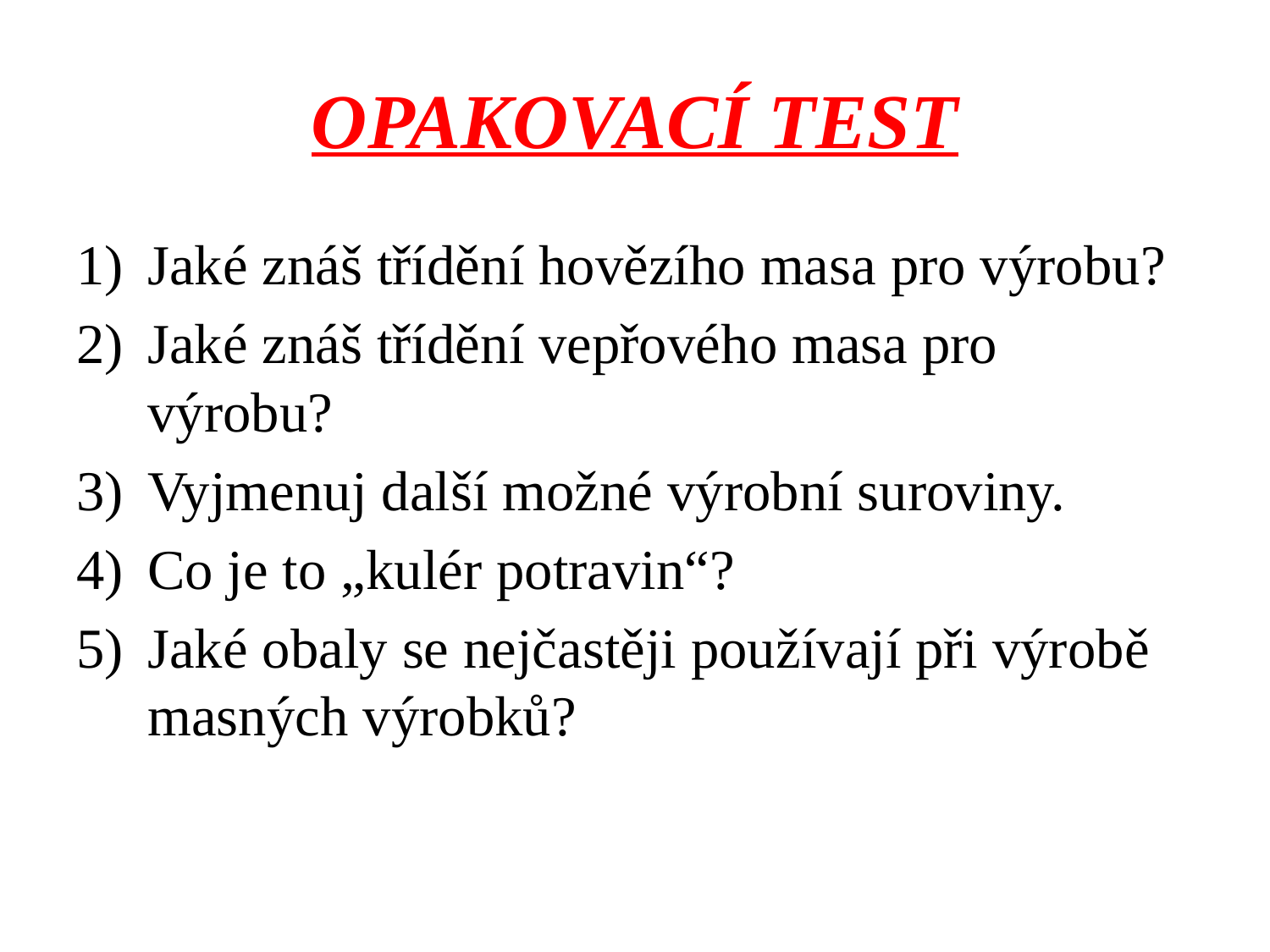

# OPAKOVACÍ TEST
Jaké znáš třídění hovězího masa pro výrobu?
Jaké znáš třídění vepřového masa pro výrobu?
Vyjmenuj další možné výrobní suroviny.
Co je to „kulér potravin“?
Jaké obaly se nejčastěji používají při výrobě masných výrobků?